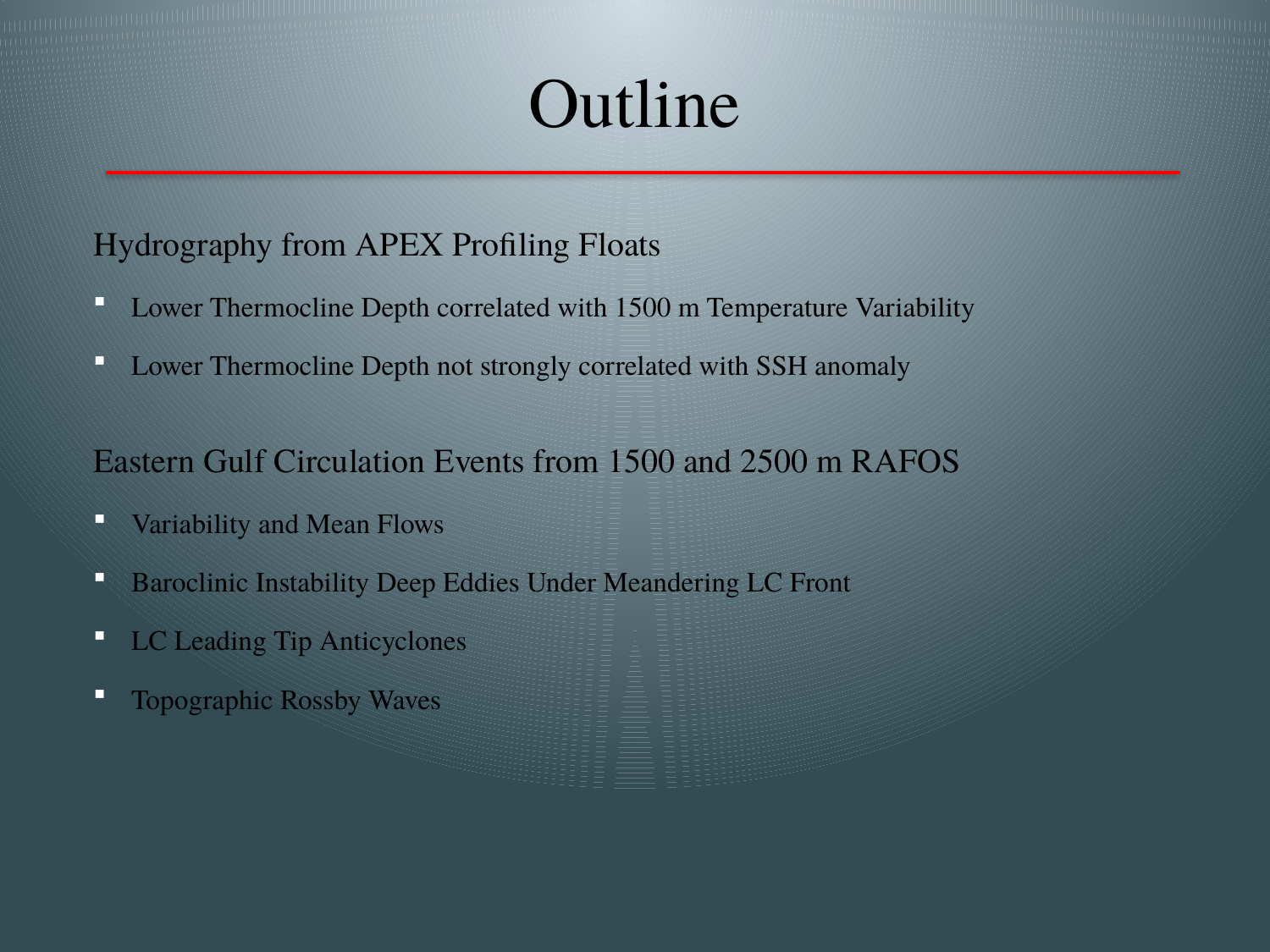

Outline
Hydrography from APEX Profiling Floats
Lower Thermocline Depth correlated with 1500 m Temperature Variability
Lower Thermocline Depth not strongly correlated with SSH anomaly

Eastern Gulf Circulation Events from 1500 and 2500 m RAFOS
Variability and Mean Flows
Baroclinic Instability Deep Eddies Under Meandering LC Front
LC Leading Tip Anticyclones
Topographic Rossby Waves